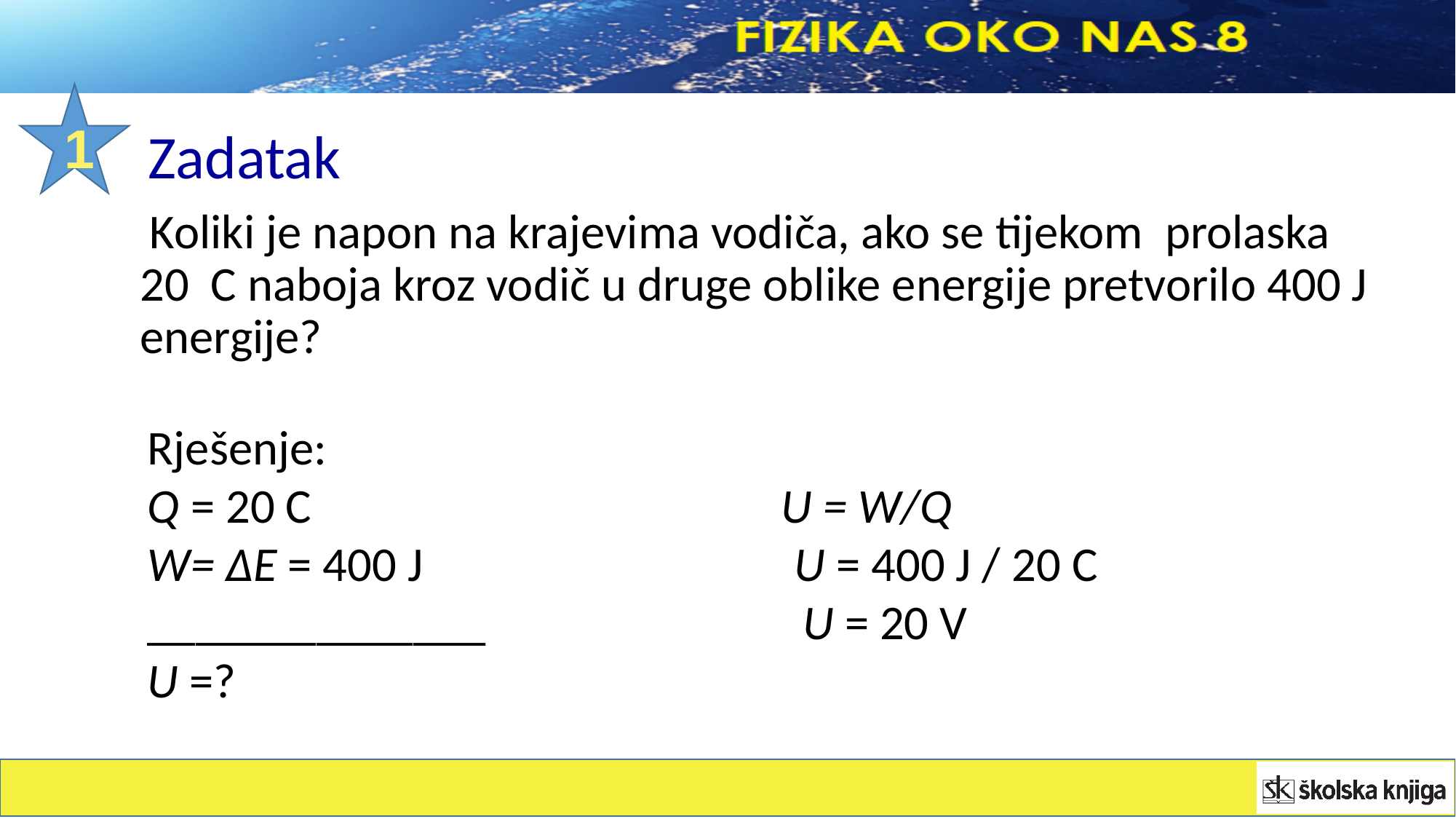

1
# Zadatak
 Koliki je napon na krajevima vodiča, ako se tijekom  prolaska 20  C naboja kroz vodič u druge oblike energije pretvorilo 400 J energije?

Rješenje:
Q = 20 C                                           U = W/Q
W= ΔE = 400 J                                  U = 400 J / 20 C
______________                             U = 20 V
U =?